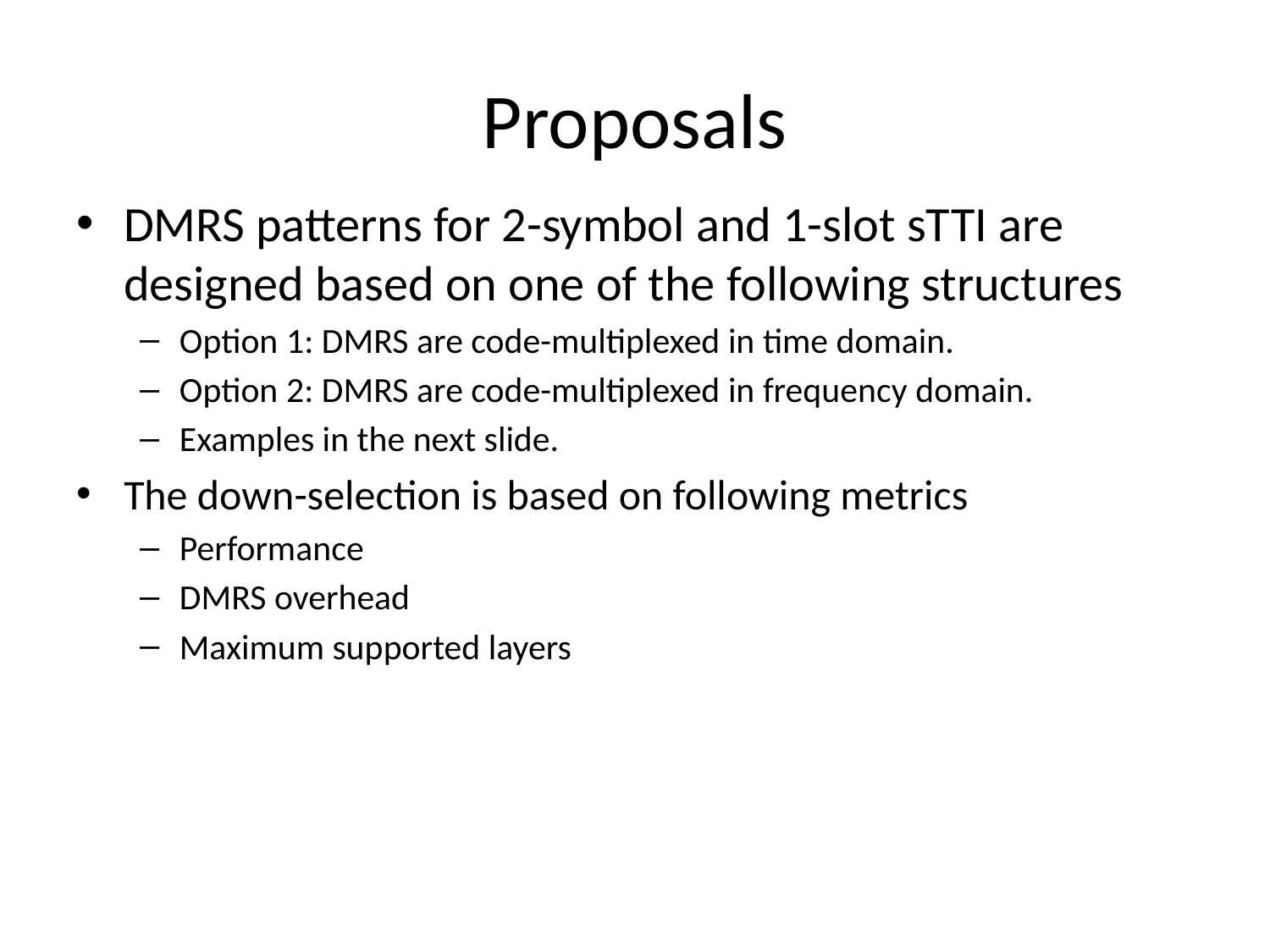

# Proposals
DMRS patterns for 2-symbol and 1-slot sTTI are designed based on one of the following structures
Option 1: DMRS are code-multiplexed in time domain.
Option 2: DMRS are code-multiplexed in frequency domain.
Examples in the next slide.
The down-selection is based on following metrics
Performance
DMRS overhead
Maximum supported layers